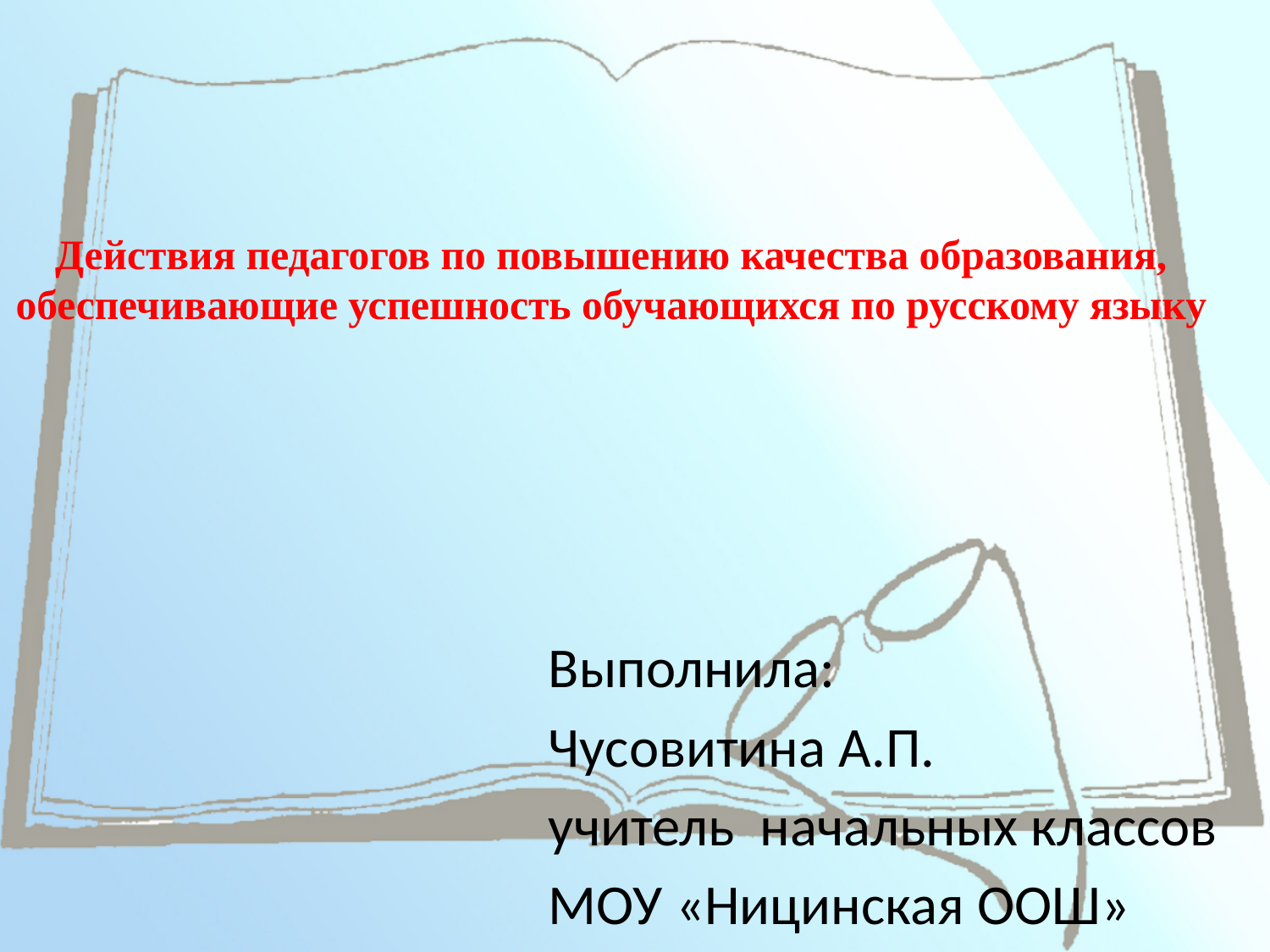

# Действия педагогов по повышению качества образования, обеспечивающие успешность обучающихся по русскому языку
Выполнила:
Чусовитина А.П.
учитель  начальных классов
МОУ «Ницинская ООШ»